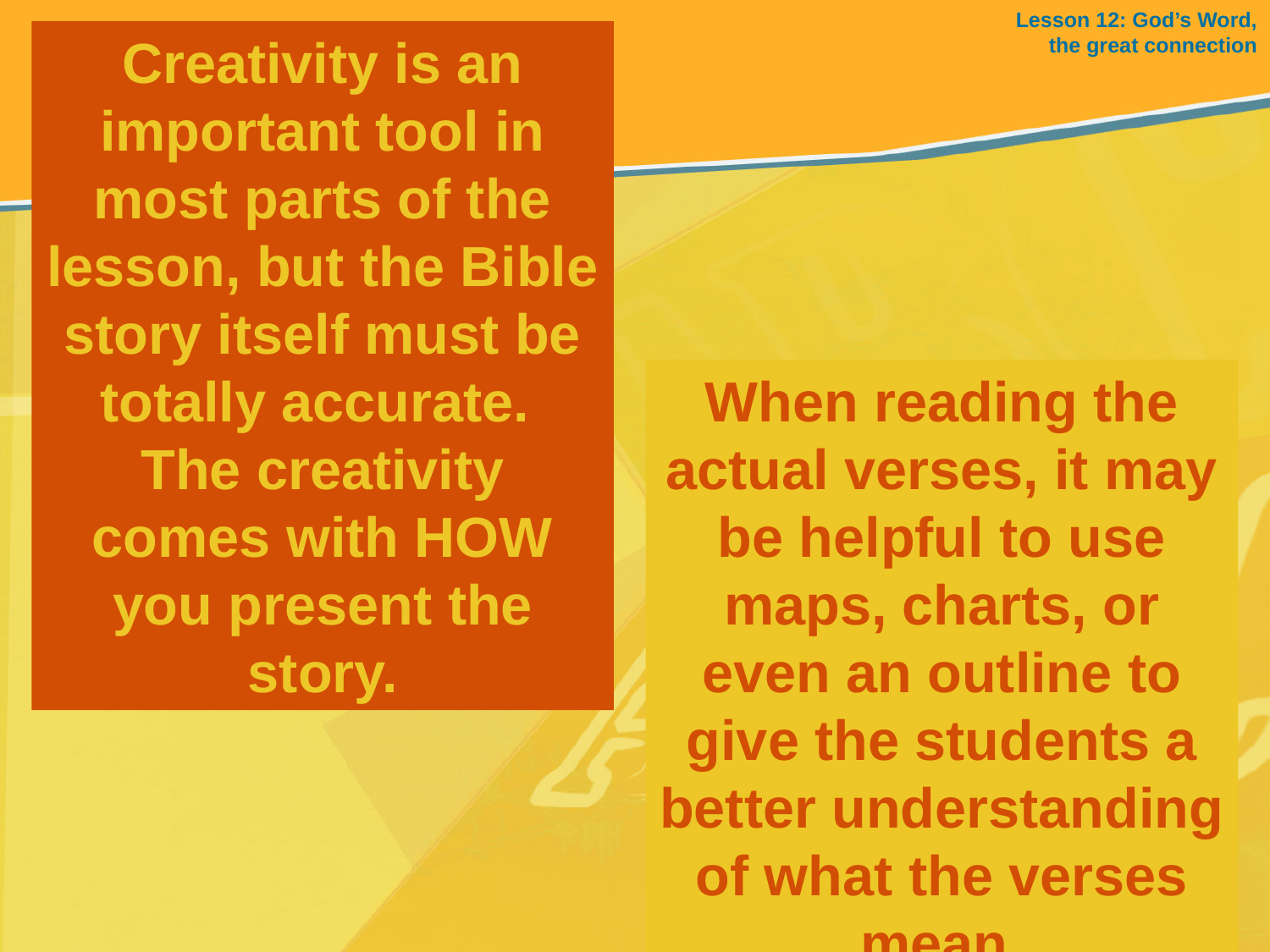

Lesson 12: God’s Word, the great connection
Creativity is an important tool in most parts of the lesson, but the Bible story itself must be totally accurate.  The creativity comes with HOW you present the story.
When reading the actual verses, it may be helpful to use maps, charts, or even an outline to give the students a better understanding of what the verses mean.